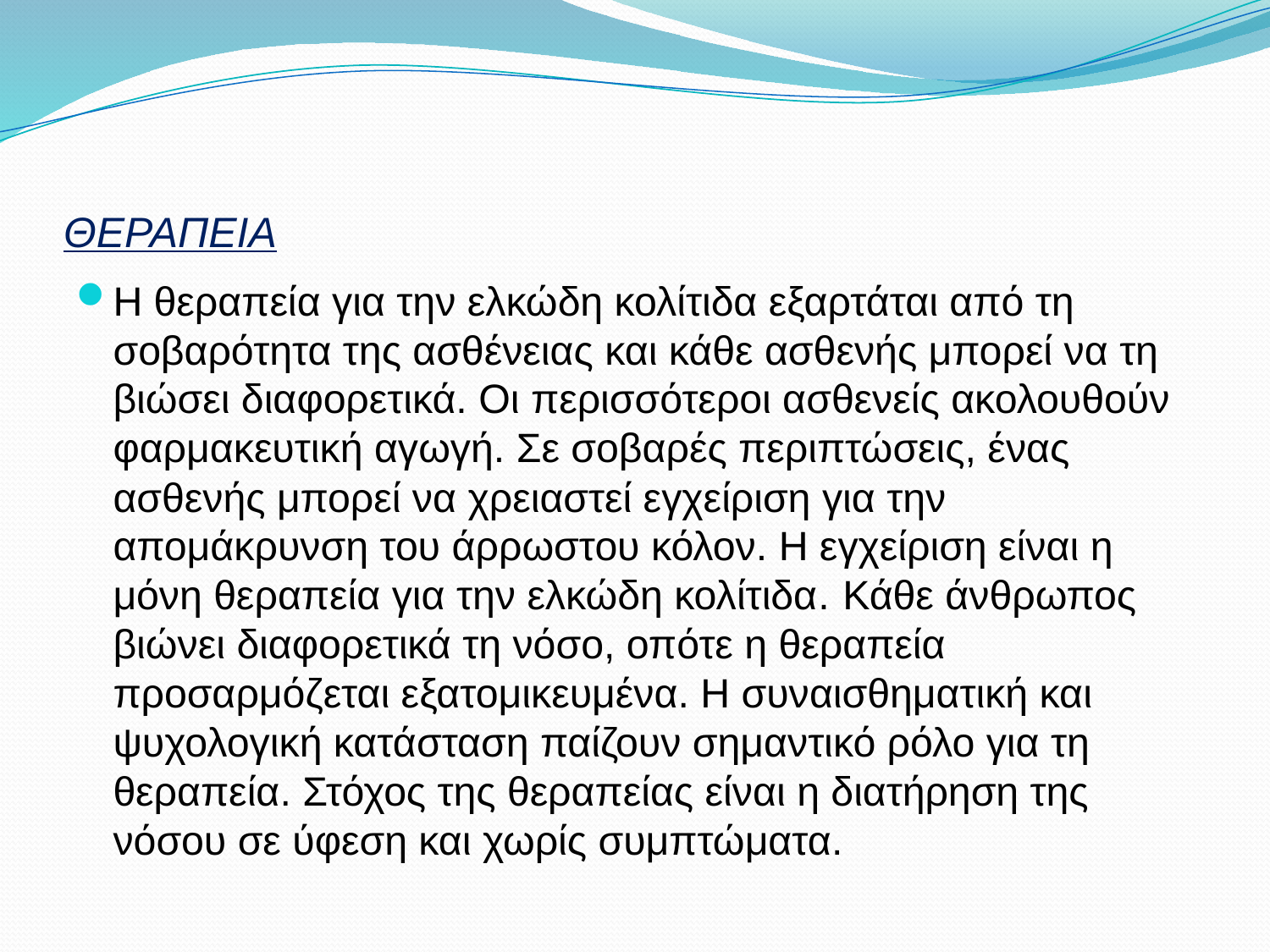

# ΘΕΡΑΠΕΙΑ
Η θεραπεία για την ελκώδη κολίτιδα εξαρτάται από τη σοβαρότητα της ασθένειας και κάθε ασθενής μπορεί να τη βιώσει διαφορετικά. Οι περισσότεροι ασθενείς ακολουθούν φαρμακευτική αγωγή. Σε σοβαρές περιπτώσεις, ένας ασθενής μπορεί να χρειαστεί εγχείριση για την απομάκρυνση του άρρωστου κόλον. Η εγχείριση είναι η μόνη θεραπεία για την ελκώδη κολίτιδα. Κάθε άνθρωπος βιώνει διαφορετικά τη νόσο, οπότε η θεραπεία προσαρμόζεται εξατομικευμένα. Η συναισθηματική και ψυχολογική κατάσταση παίζουν σημαντικό ρόλο για τη θεραπεία. Στόχος της θεραπείας είναι η διατήρηση της νόσου σε ύφεση και χωρίς συμπτώματα.